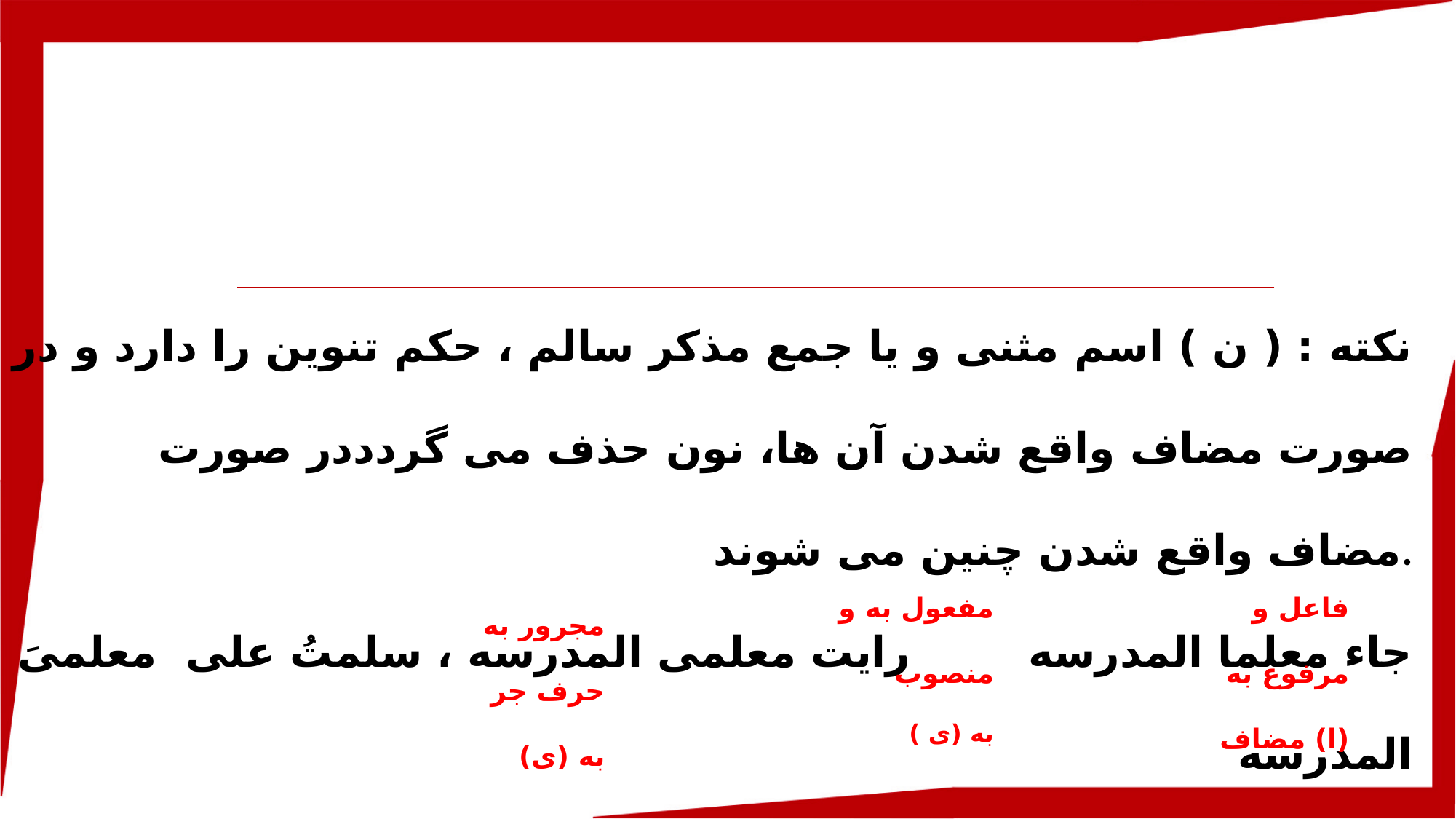

نکته : ( ن ) اسم مثنی و یا جمع مذکر سالم ، حکم تنوین را دارد و در صورت مضاف واقع شدن آن ها، نون حذف می گردددر صورت مضاف واقع شدن چنین می شوند.
جاء معلما المدرسه        رایت معلمی المدرسه ، سلمتُ علی  معلمیَ المدرسه
مفعول به و منصوب
به (ی )
فاعل و مرفوع به (ا) مضاف
مجرور به حرف جر به (ی)